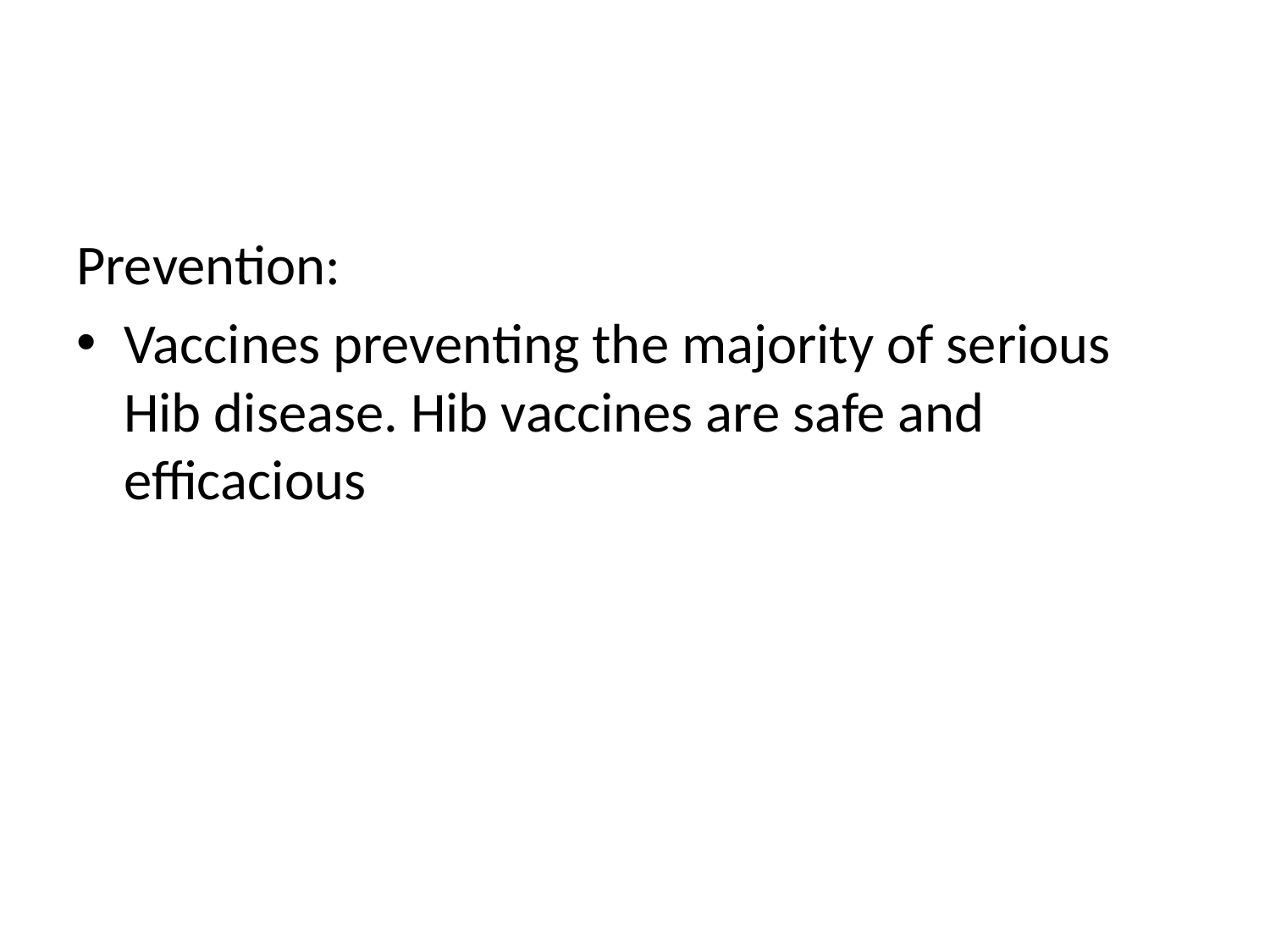

#
Prevention:
Vaccines preventing the majority of serious Hib disease. Hib vaccines are safe and efficacious